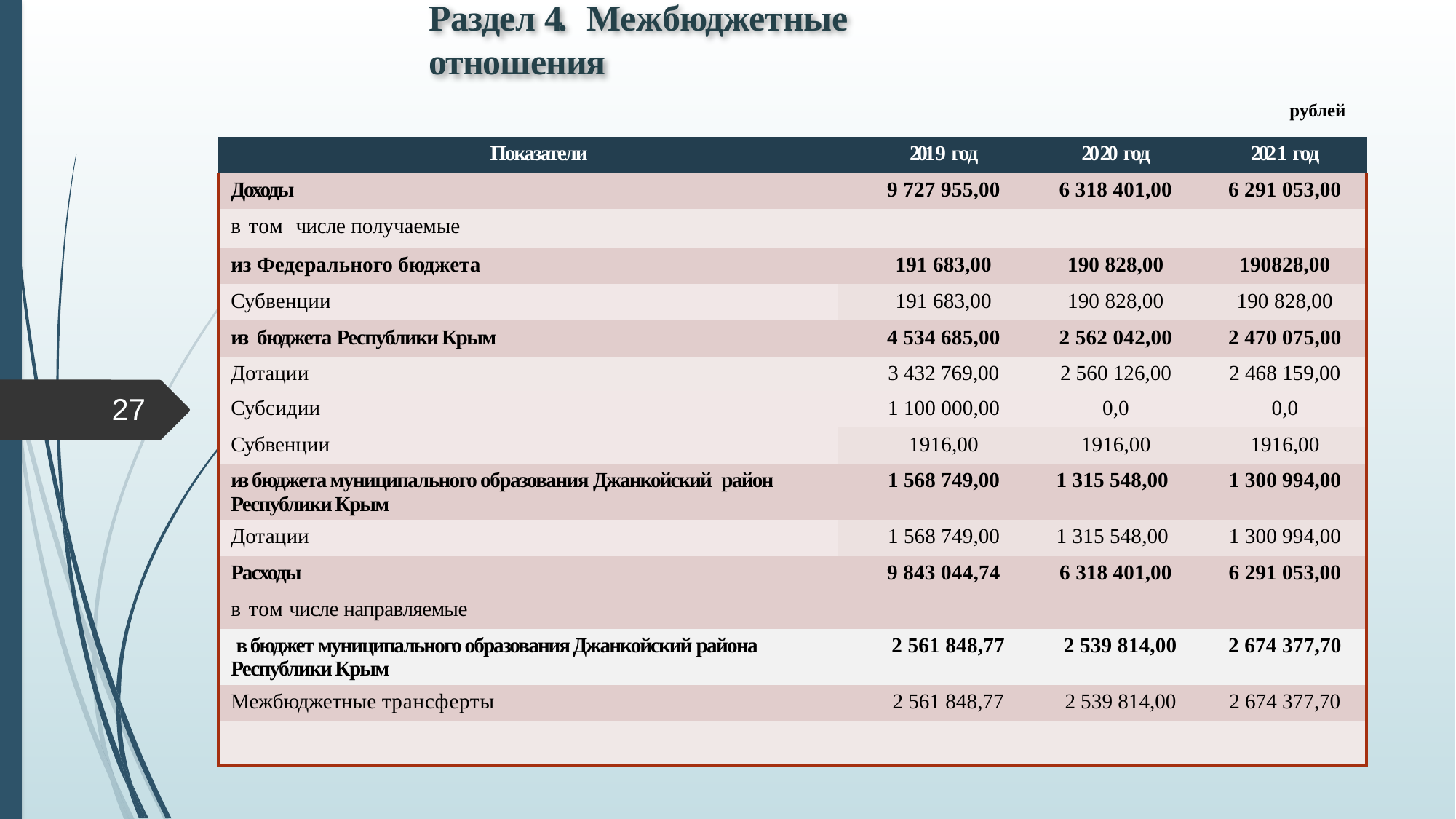

# Раздел 4.   Межбюджетные        отношения
 рублей
| Показатели | 2019 год | 2020 год |  | 2021 год |
| --- | --- | --- | --- | --- |
| Доходы | 9 727 955,00 | 6 318 401,00 |  | 6 291 053,00 |
| в том числе получаемые |  |  |  |  |
| из Федерального бюджета | 191 683,00 | 190 828,00 |  | 190828,00 |
| Субвенции | 191 683,00 | 190 828,00 |  | 190 828,00 |
| из бюджета Республики Крым | 4 534 685,00 | 2 562 042,00 |  | 2 470 075,00 |
| Дотации | 3 432 769,00 | 2 560 126,00 |  | 2 468 159,00 |
| Субсидии | 1 100 000,00 | 0,0 |  | 0,0 |
| Субвенции | 1916,00 | 1916,00 |  | 1916,00 |
| из бюджета муниципального образования Джанкойский район Республики Крым | 1 568 749,00 | 1 315 548,00 |  | 1 300 994,00 |
| Дотации | 1 568 749,00 | 1 315 548,00 |  | 1 300 994,00 |
| Расходы | 9 843 044,74 | 6 318 401,00 |  | 6 291 053,00 |
| в том числе направляемые |  |  |  |  |
| в бюджет муниципального образования Джанкойский района Республики Крым | 2 561 848,77 |  | 2 539 814,00 | 2 674 377,70 |
| Межбюджетные трансферты | 2 561 848,77 |  | 2 539 814,00 | 2 674 377,70 |
|  |  |  |  |  |
27